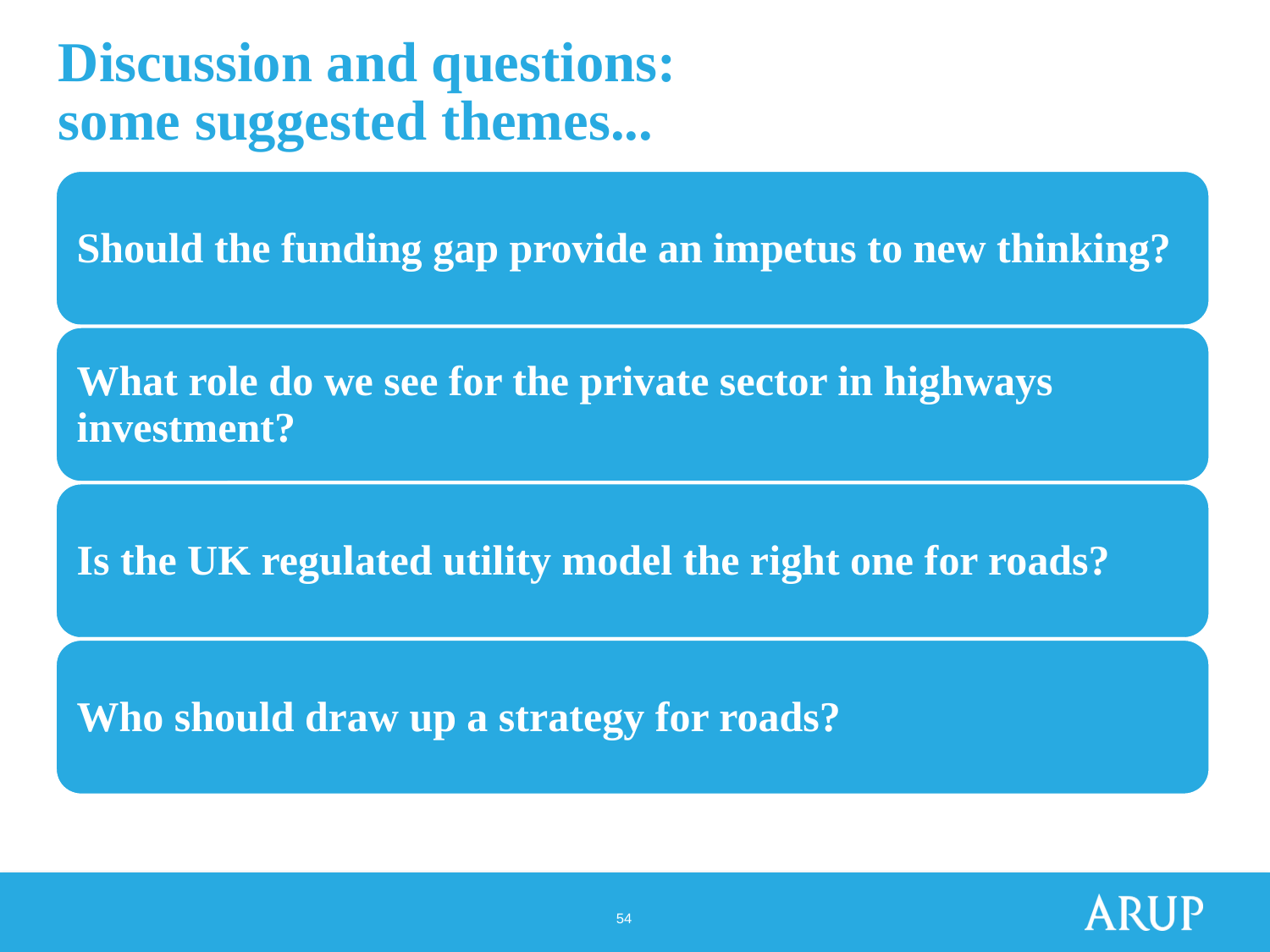

# Discussion and questions: some suggested themes...
Should the funding gap provide an impetus to new thinking?
What role do we see for the private sector in highways investment?
Is the UK regulated utility model the right one for roads?
Who should draw up a strategy for roads?